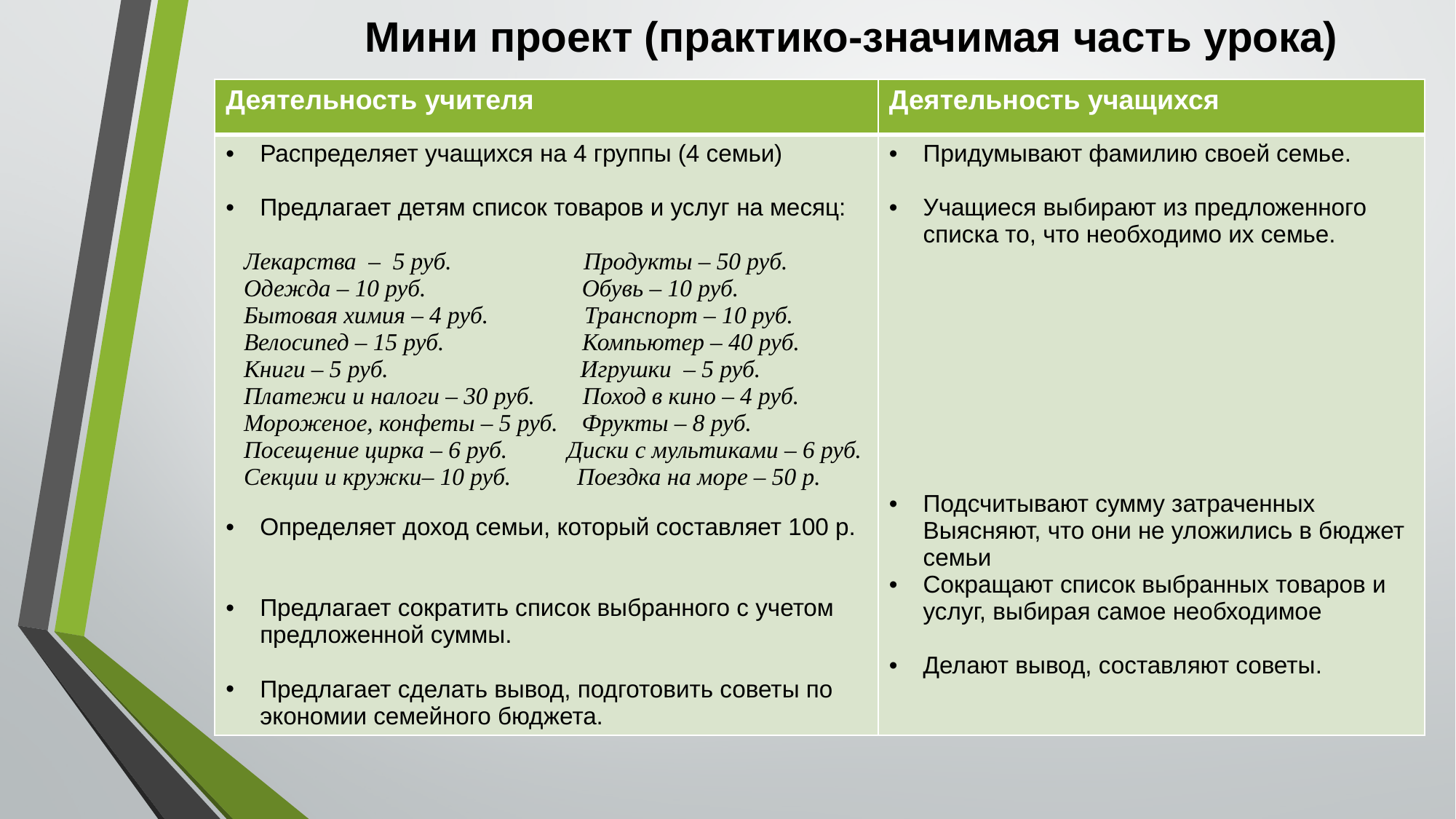

# Мини проект (практико-значимая часть урока)
| Деятельность учителя | Деятельность учащихся |
| --- | --- |
| Распределяет учащихся на 4 группы (4 семьи) Предлагает детям список товаров и услуг на месяц: Лекарства – 5 руб. Продукты – 50 руб. Одежда – 10 руб. Обувь – 10 руб. Бытовая химия – 4 руб. Транспорт – 10 руб. Велосипед – 15 руб. Компьютер – 40 руб. Книги – 5 руб. Игрушки – 5 руб. Платежи и налоги – 30 руб. Поход в кино – 4 руб. Мороженое, конфеты – 5 руб. Фрукты – 8 руб. Посещение цирка – 6 руб. Диски с мультиками – 6 руб. Секции и кружки– 10 руб. Поездка на море – 50 р. Определяет доход семьи, который составляет 100 р. Предлагает сократить список выбранного с учетом предложенной суммы. Предлагает сделать вывод, подготовить советы по экономии семейного бюджета. | Придумывают фамилию своей семье. Учащиеся выбирают из предложенного списка то, что необходимо их семье. Подсчитывают сумму затраченных Выясняют, что они не уложились в бюджет семьи Сокращают список выбранных товаров и услуг, выбирая самое необходимое Делают вывод, составляют советы. |